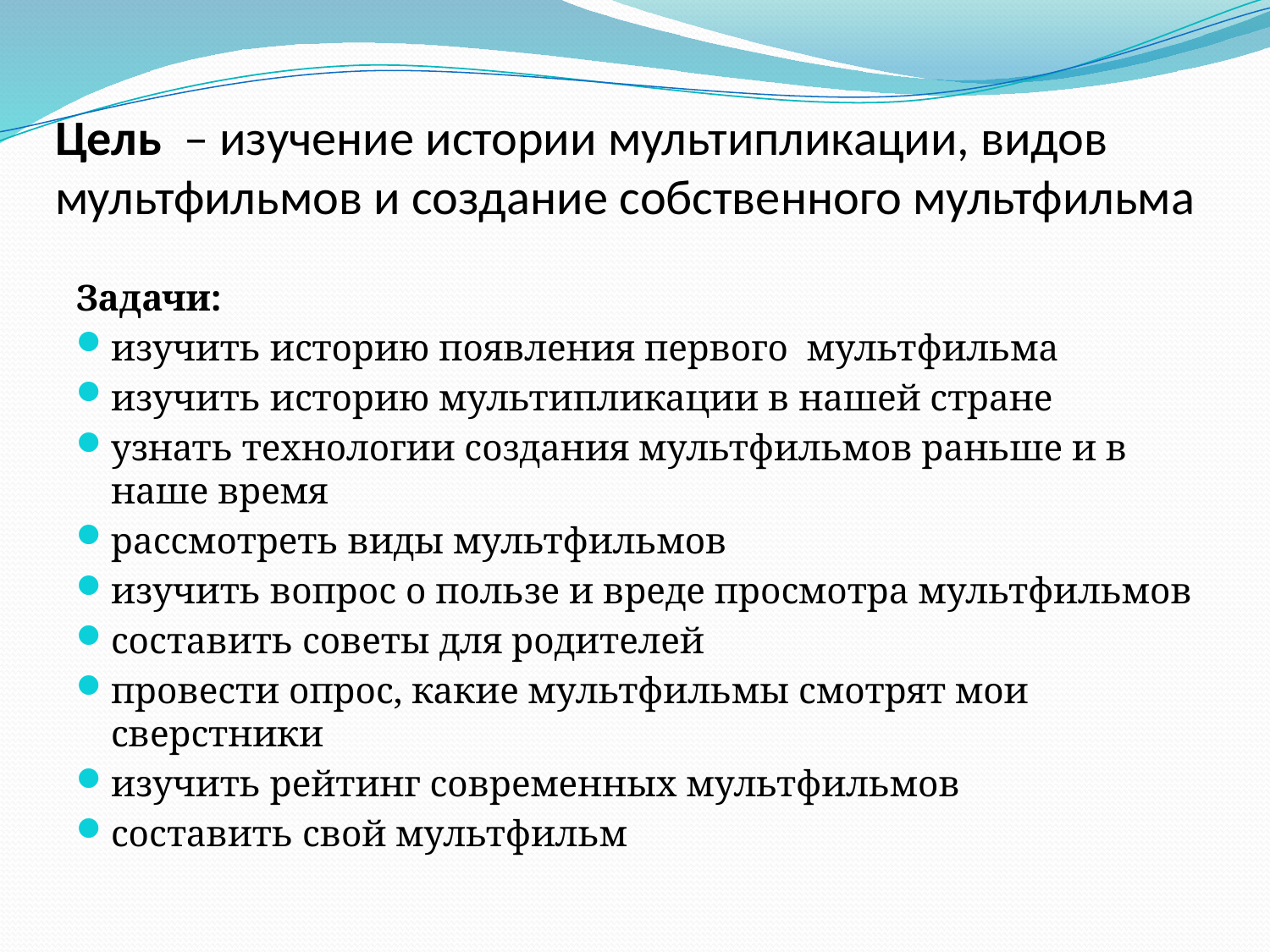

# Цель  – изучение истории мультипликации, видов мультфильмов и создание собственного мультфильма
Задачи:
изучить историю появления первого  мультфильма
изучить историю мультипликации в нашей стране
узнать технологии создания мультфильмов раньше и в наше время
рассмотреть виды мультфильмов
изучить вопрос о пользе и вреде просмотра мультфильмов
составить советы для родителей
провести опрос, какие мультфильмы смотрят мои сверстники
изучить рейтинг современных мультфильмов
составить свой мультфильм